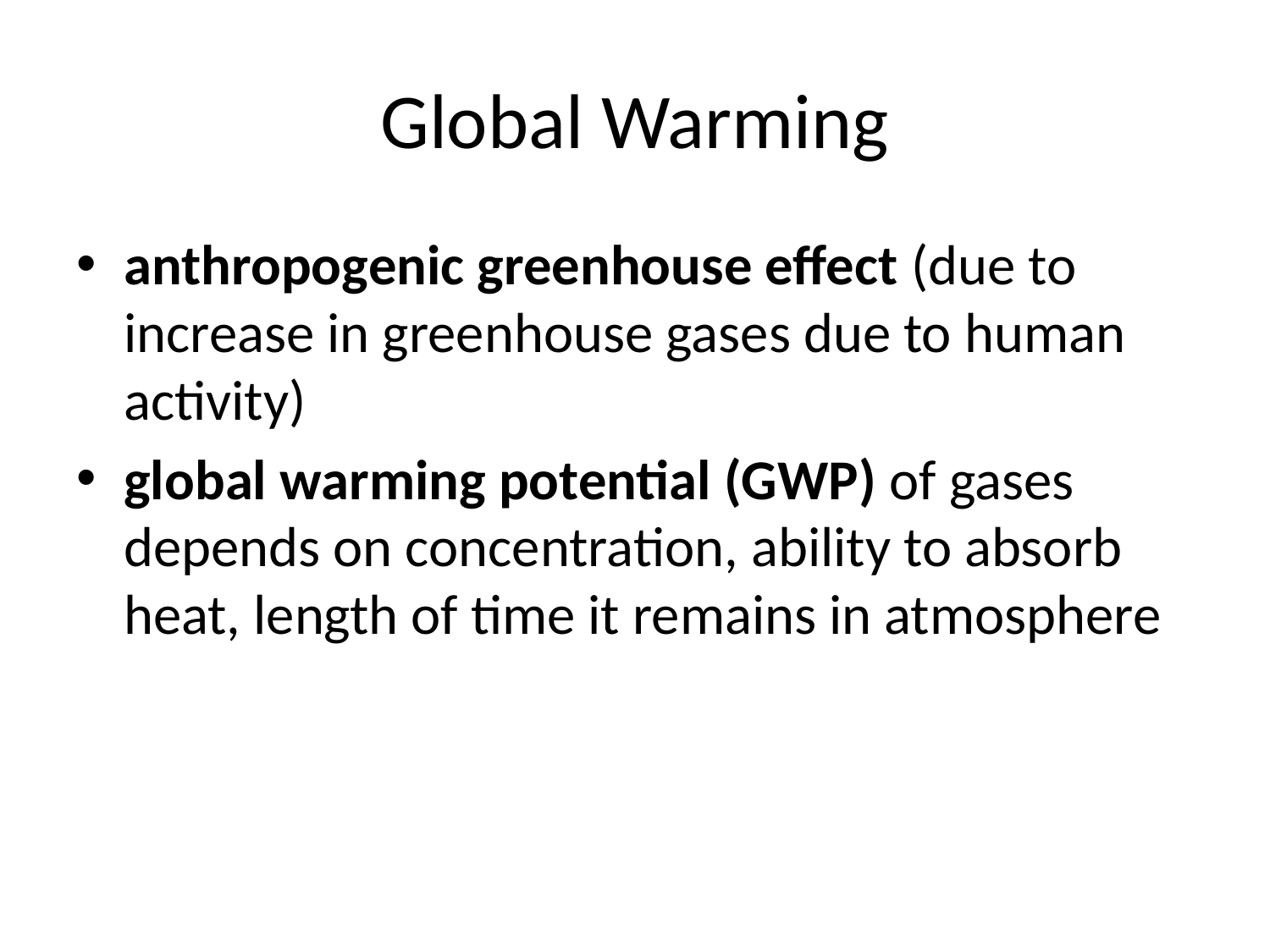

# Global Warming
anthropogenic greenhouse effect (due to increase in greenhouse gases due to human activity)
global warming potential (GWP) of gases depends on concentration, ability to absorb heat, length of time it remains in atmosphere